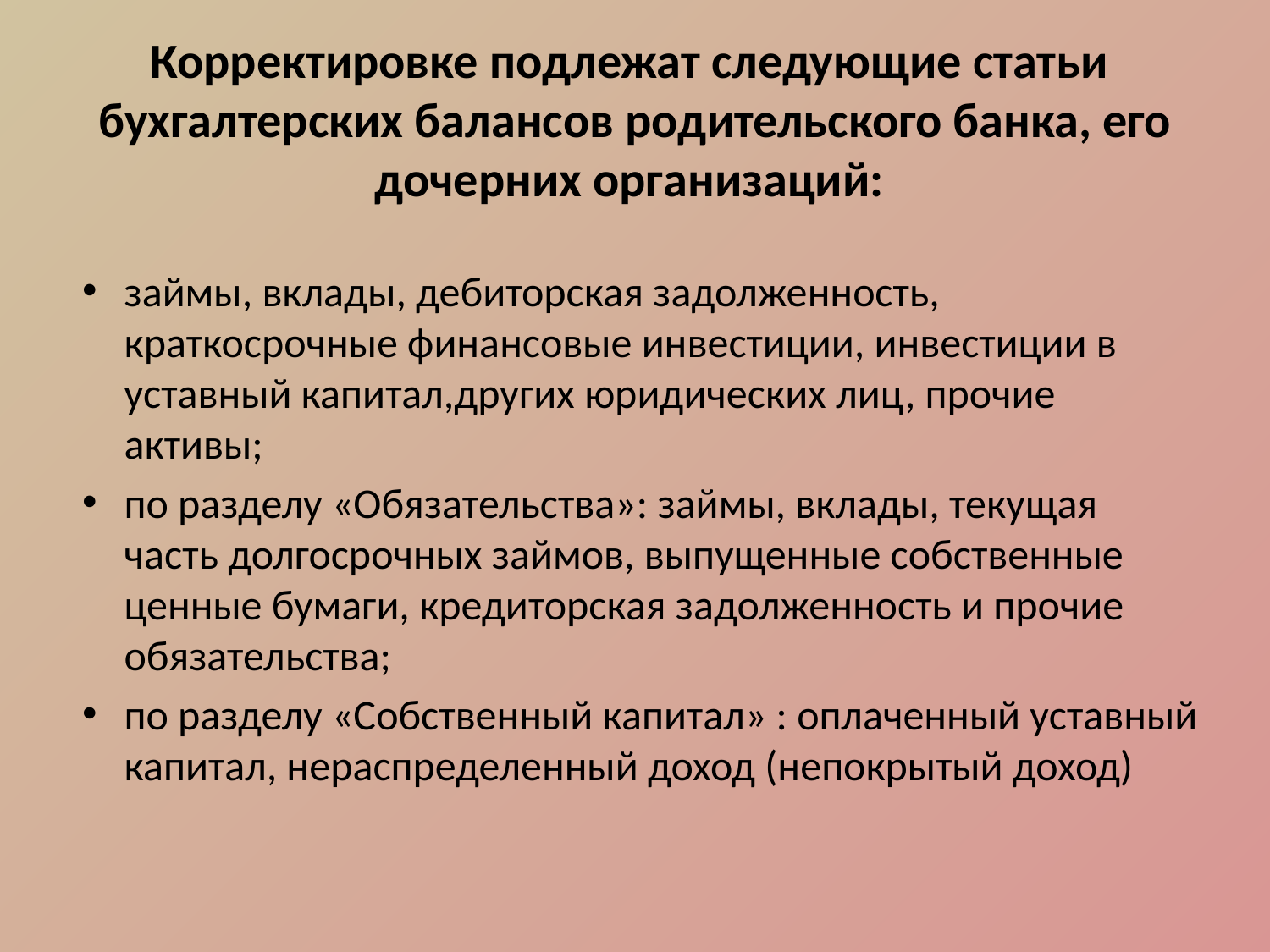

# Корректировке подлежат следующие статьи  бухгалтерских балансов родительского банка, его дочерних организаций:
займы, вклады, дебиторская задолженность, краткосрочные финансовые инвестиции, инвестиции в уставный капитал,других юридических лиц, прочие активы;
по разделу «Обязательства»: займы, вклады, текущая часть долгосрочных займов, выпущенные собственные  ценные бумаги, кредиторская задолженность и прочие обязательства;
по разделу «Собственный капитал» : оплаченный уставный капитал, нераспределенный доход (непокрытый доход)